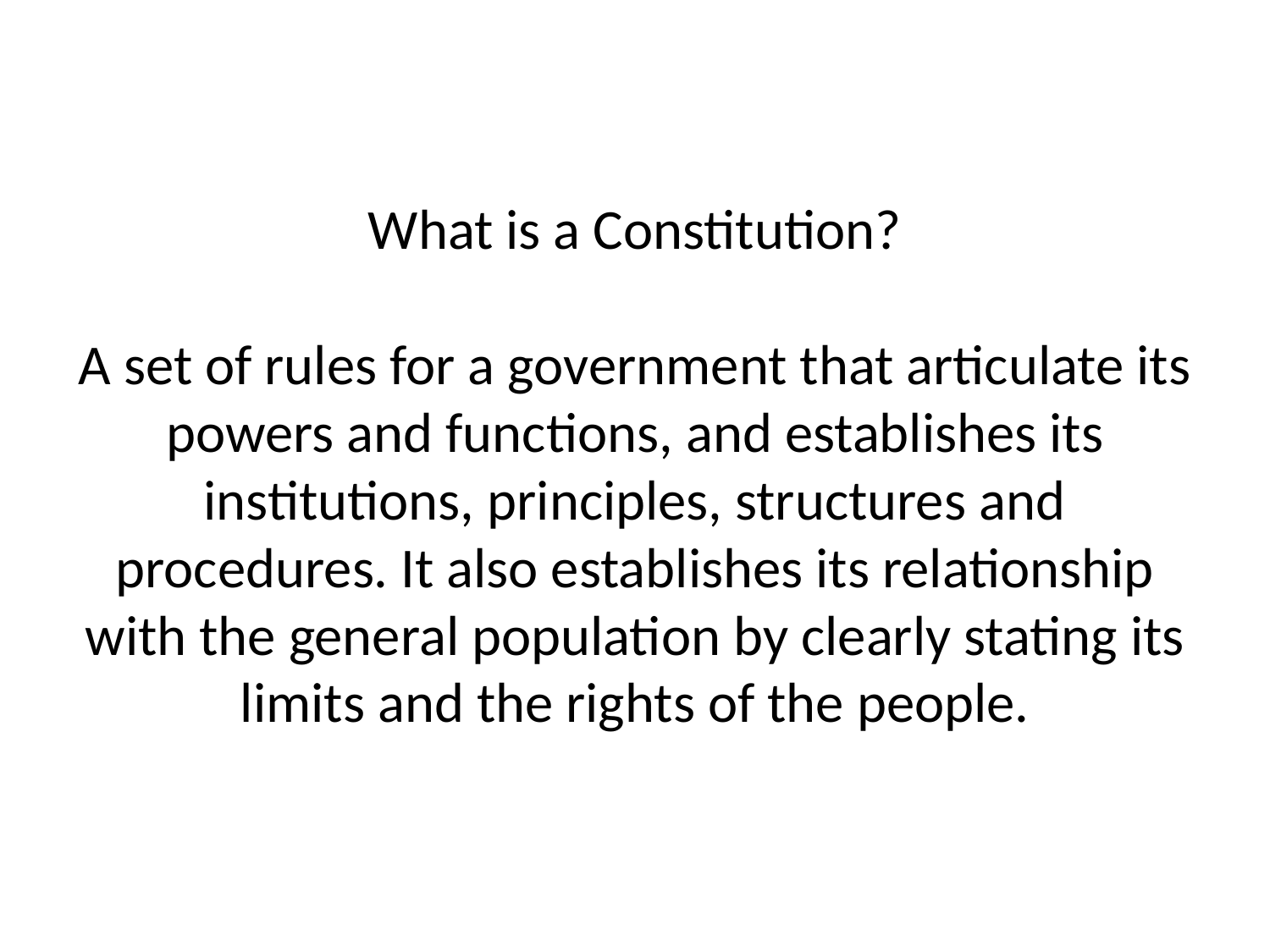

# What is a Constitution? A set of rules for a government that articulate its powers and functions, and establishes its institutions, principles, structures and procedures. It also establishes its relationship with the general population by clearly stating its limits and the rights of the people.